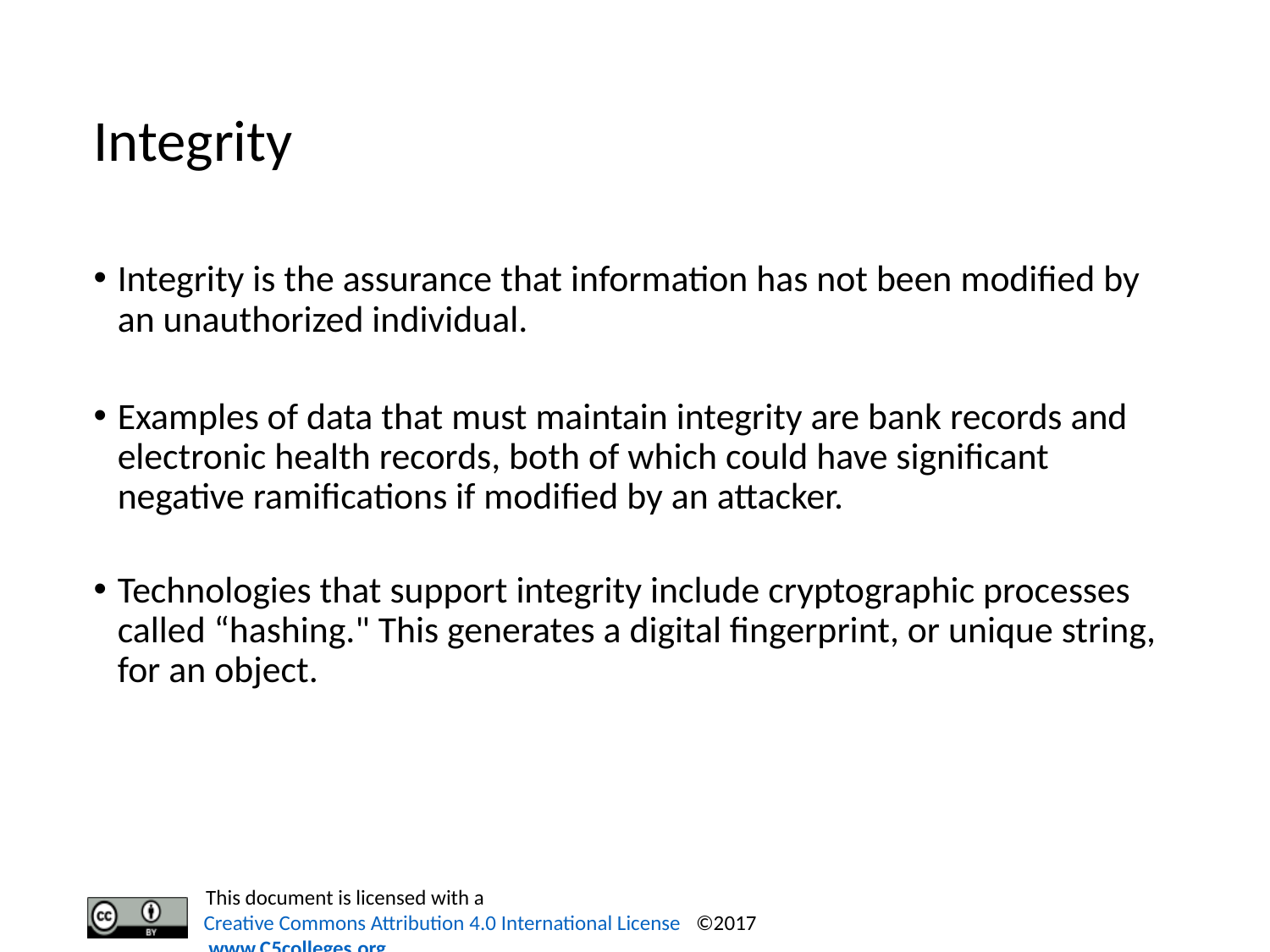

# Integrity
Integrity is the assurance that information has not been modified by an unauthorized individual.
Examples of data that must maintain integrity are bank records and electronic health records, both of which could have significant negative ramifications if modified by an attacker.
Technologies that support integrity include cryptographic processes called “hashing." This generates a digital fingerprint, or unique string, for an object.